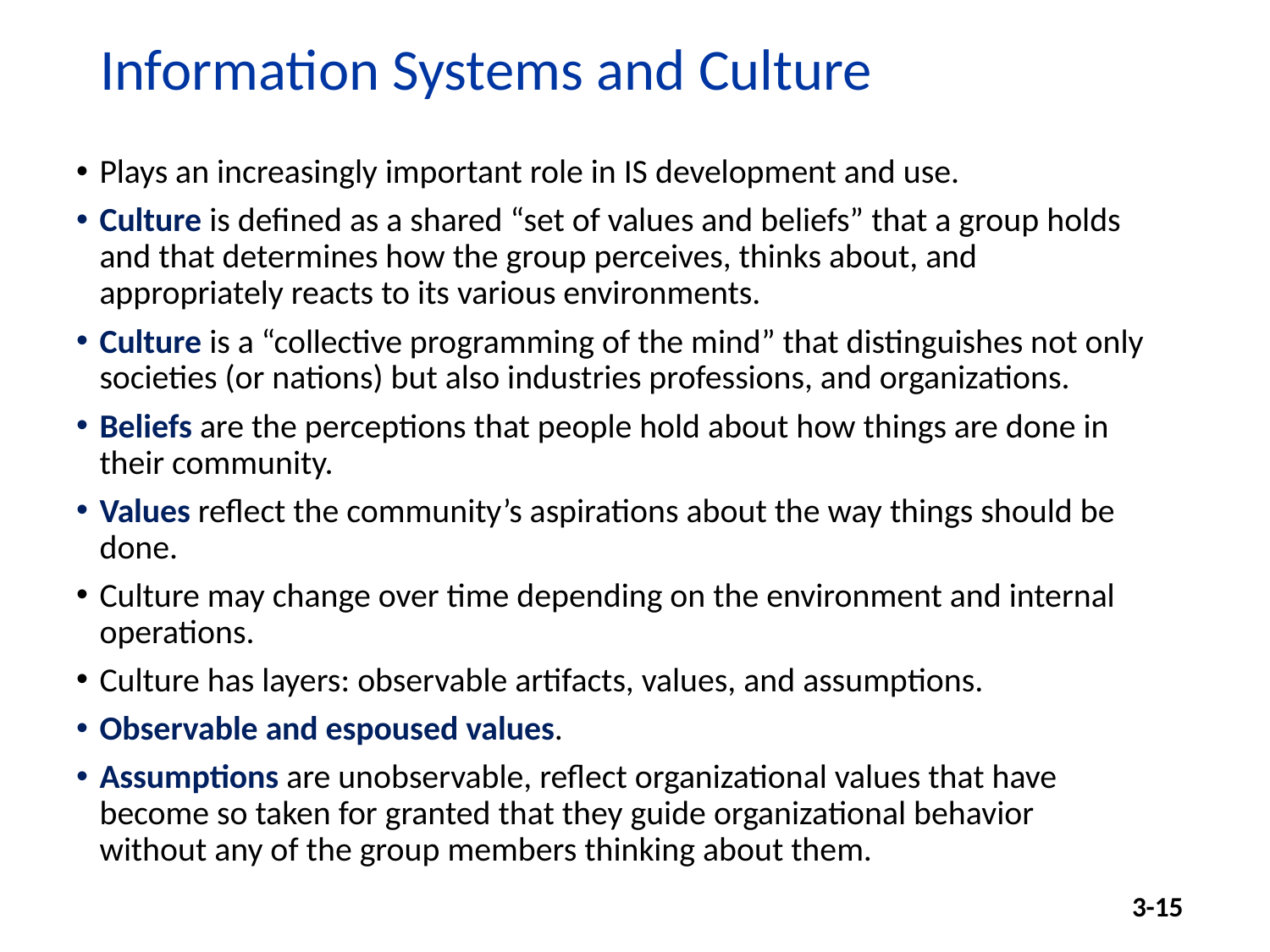

# Information Systems and Culture
Plays an increasingly important role in IS development and use.
Culture is defined as a shared “set of values and beliefs” that a group holds and that determines how the group perceives, thinks about, and appropriately reacts to its various environments.
Culture is a “collective programming of the mind” that distinguishes not only societies (or nations) but also industries professions, and organizations.
Beliefs are the perceptions that people hold about how things are done in their community.
Values reflect the community’s aspirations about the way things should be done.
Culture may change over time depending on the environment and internal operations.
Culture has layers: observable artifacts, values, and assumptions.
Observable and espoused values.
Assumptions are unobservable, reflect organizational values that have become so taken for granted that they guide organizational behavior without any of the group members thinking about them.